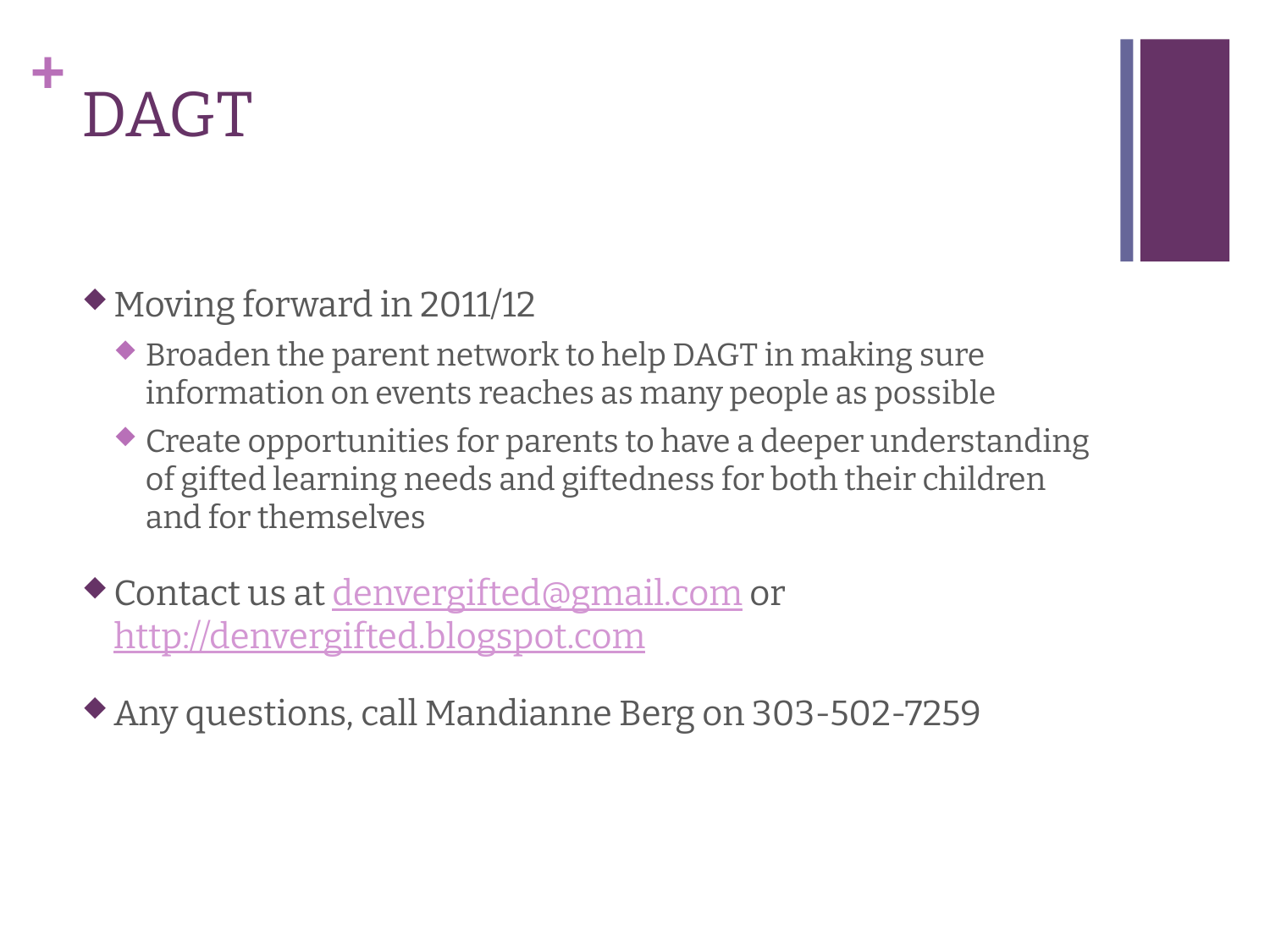

# DAGT
Moving forward in 2011/12
Broaden the parent network to help DAGT in making sure information on events reaches as many people as possible
Create opportunities for parents to have a deeper understanding of gifted learning needs and giftedness for both their children and for themselves
Contact us at denvergifted@gmail.com or http://denvergifted.blogspot.com
Any questions, call Mandianne Berg on 303-502-7259